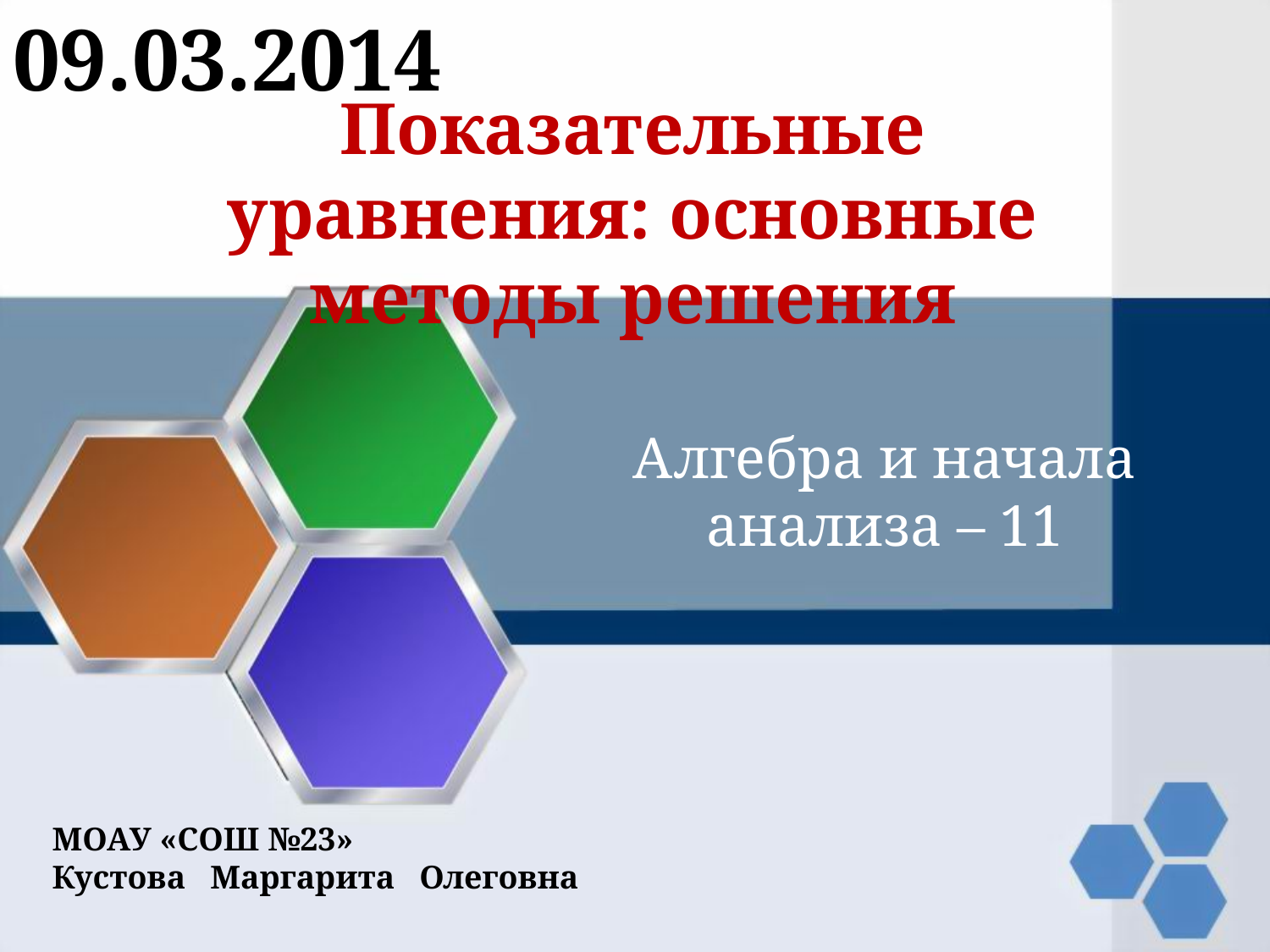

09.03.2014
# Показательные уравнения: основные методы решения
Алгебра и начала анализа – 11
МОАУ «СОШ №23»
Кустова   Маргарита   Олеговна